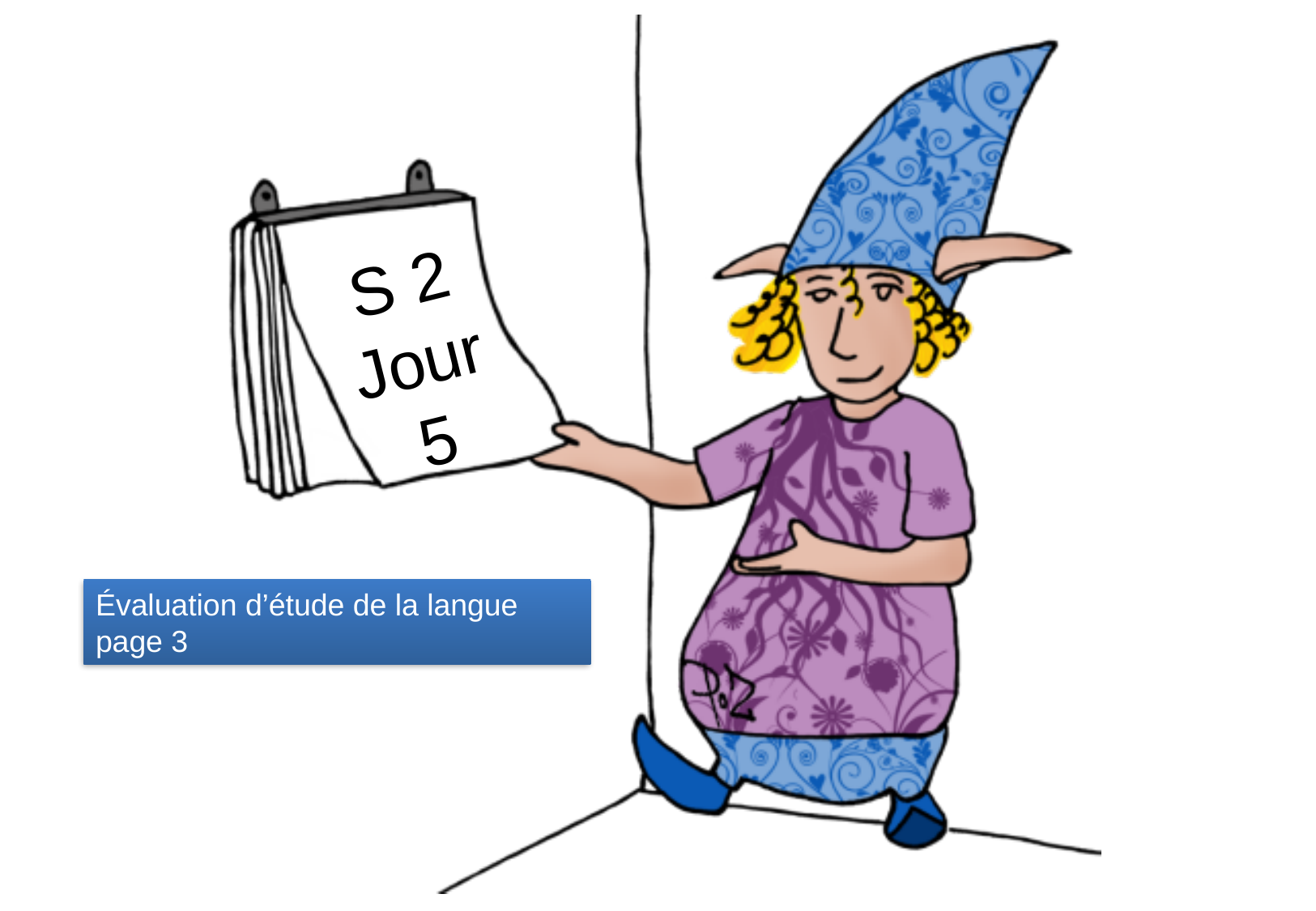

S 2
Jour
5
Évaluation d’étude de la langue
page 3